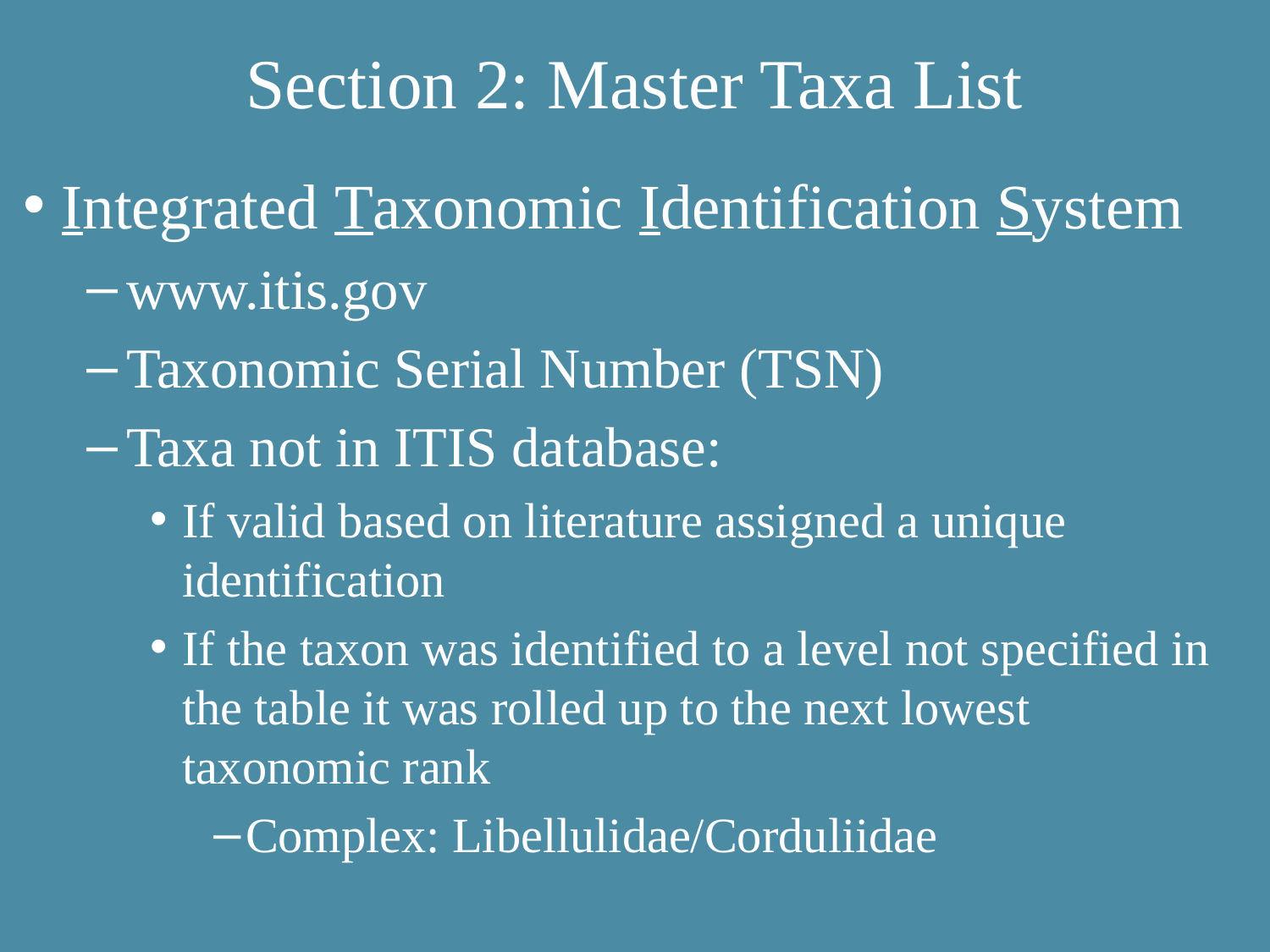

# Section 2: Master Taxa List
Integrated Taxonomic Identification System
www.itis.gov
Taxonomic Serial Number (TSN)
Taxa not in ITIS database:
If valid based on literature assigned a unique identification
If the taxon was identified to a level not specified in the table it was rolled up to the next lowest taxonomic rank
Complex: Libellulidae/Corduliidae